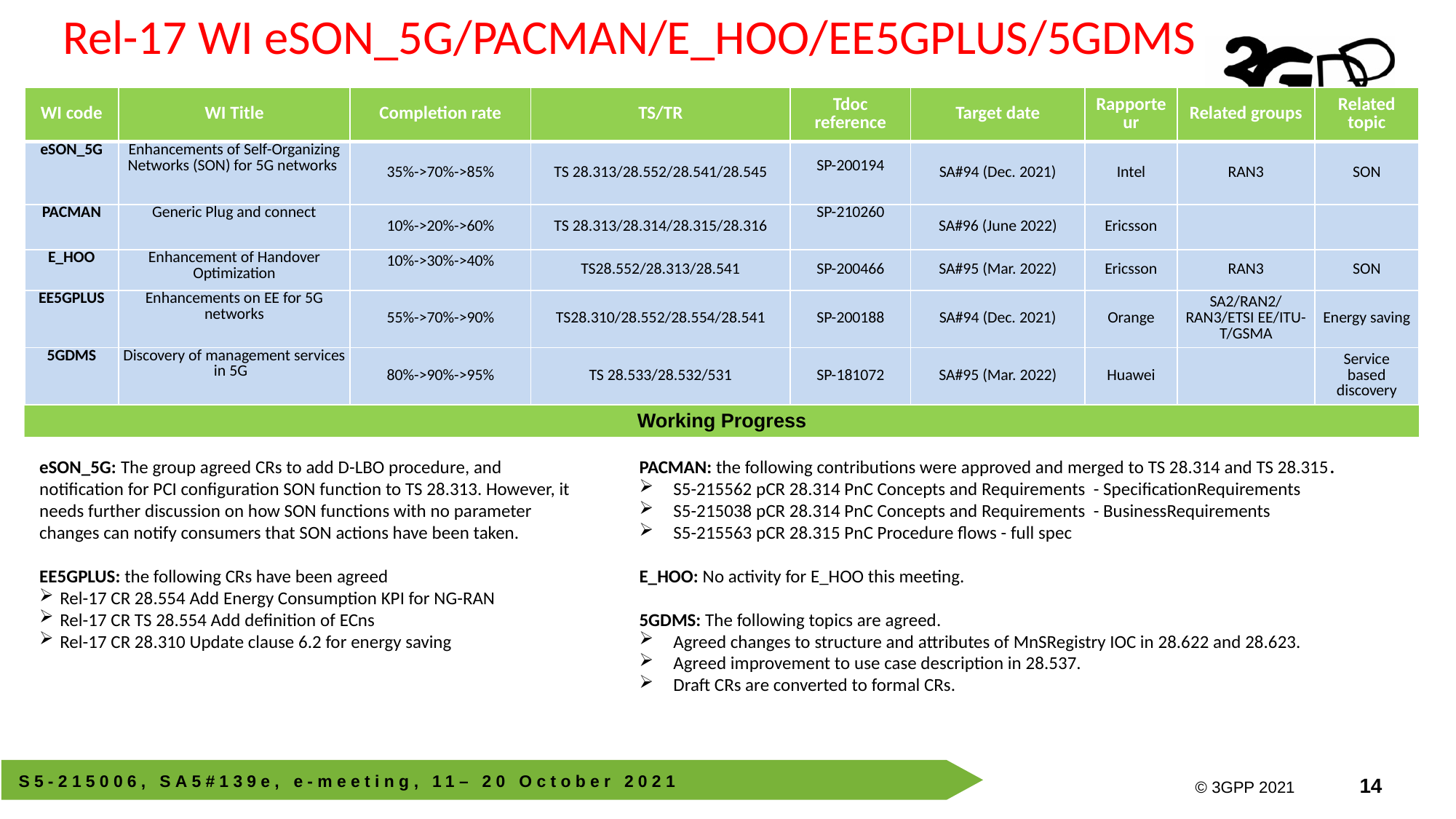

Rel-17 WI eSON_5G/PACMAN/E_HOO/EE5GPLUS/5GDMS
| WI code | WI Title | Completion rate | TS/TR | Tdoc reference | Target date | Rapporteur | Related groups | Related topic |
| --- | --- | --- | --- | --- | --- | --- | --- | --- |
| eSON\_5G | Enhancements of Self-Organizing Networks (SON) for 5G networks | 35%->70%->85% | TS 28.313/28.552/28.541/28.545 | SP-200194 | SA#94 (Dec. 2021) | Intel | RAN3 | SON |
| PACMAN | Generic Plug and connect | 10%->20%->60% | TS 28.313/28.314/28.315/28.316 | SP-210260 | SA#96 (June 2022) | Ericsson |  |  |
| E\_HOO | Enhancement of Handover Optimization | 10%->30%->40% | TS28.552/28.313/28.541 | SP-200466 | SA#95 (Mar. 2022) | Ericsson | RAN3 | SON |
| EE5GPLUS | Enhancements on EE for 5G networks | 55%->70%->90% | TS28.310/28.552/28.554/28.541 | SP-200188 | SA#94 (Dec. 2021) | Orange | SA2/RAN2/RAN3/ETSI EE/ITU-T/GSMA | Energy saving |
| 5GDMS | Discovery of management services in 5G | 80%->90%->95% | TS 28.533/28.532/531 | SP-181072 | SA#95 (Mar. 2022) | Huawei |  | Service based discovery |
Working Progress
eSON_5G: The group agreed CRs to add D-LBO procedure, and notification for PCI configuration SON function to TS 28.313. However, it needs further discussion on how SON functions with no parameter changes can notify consumers that SON actions have been taken.

EE5GPLUS: the following CRs have been agreed
Rel-17 CR 28.554 Add Energy Consumption KPI for NG-RAN
Rel-17 CR TS 28.554 Add definition of ECns
Rel-17 CR 28.310 Update clause 6.2 for energy saving
PACMAN: the following contributions were approved and merged to TS 28.314 and TS 28.315.
S5-215562 pCR 28.314 PnC Concepts and Requirements  - SpecificationRequirements
S5-215038 pCR 28.314 PnC Concepts and Requirements  - BusinessRequirements
S5-215563 pCR 28.315 PnC Procedure flows - full spec

E_HOO: No activity for E_HOO this meeting.

5GDMS: The following topics are agreed.
Agreed changes to structure and attributes of MnSRegistry IOC in 28.622 and 28.623.
Agreed improvement to use case description in 28.537.
Draft CRs are converted to formal CRs.